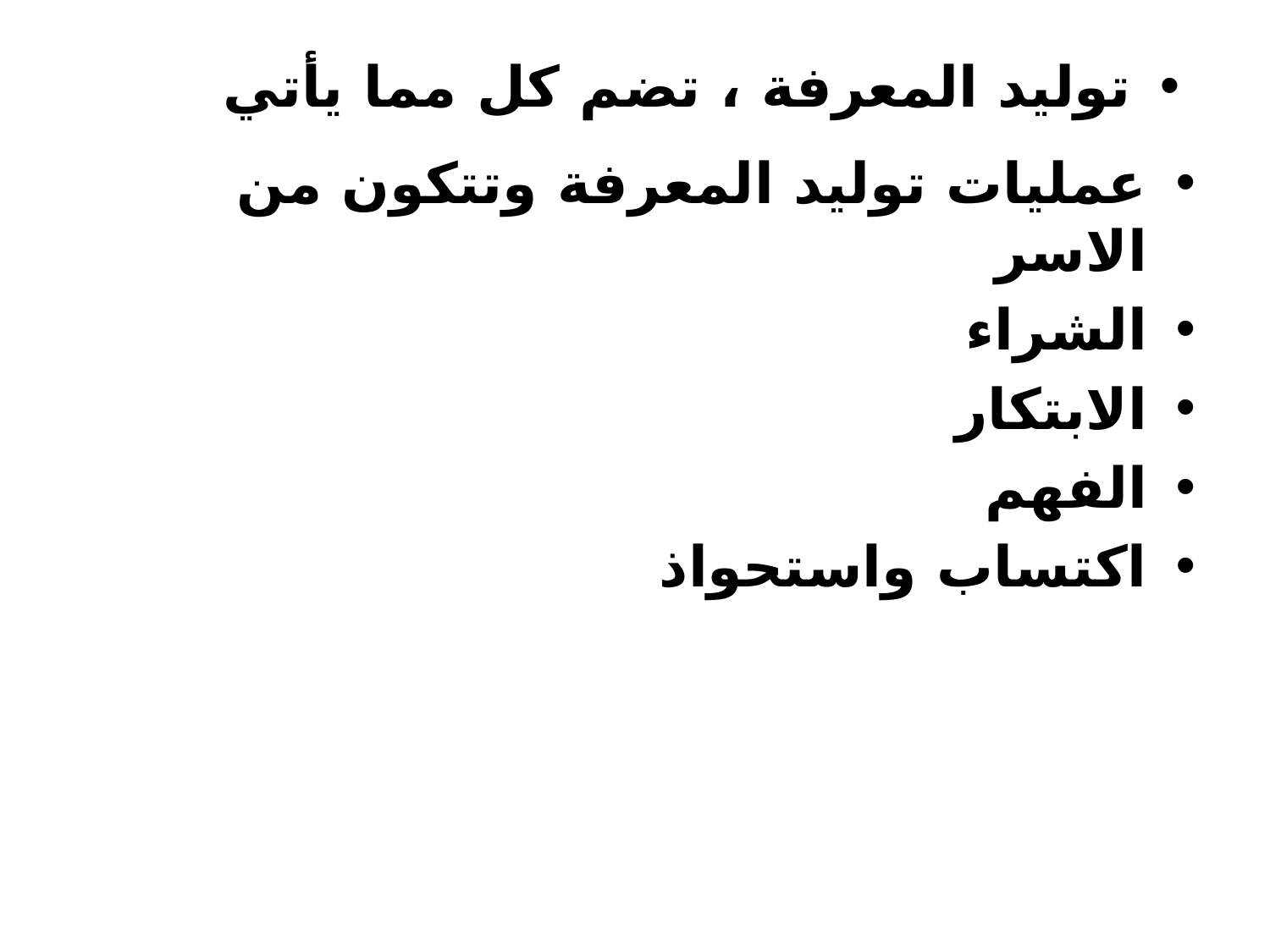

توليد المعرفة ، تضم كل مما يأتي
عمليات توليد المعرفة وتتكون من الاسر
الشراء
الابتكار
الفهم
اكتساب واستحواذ